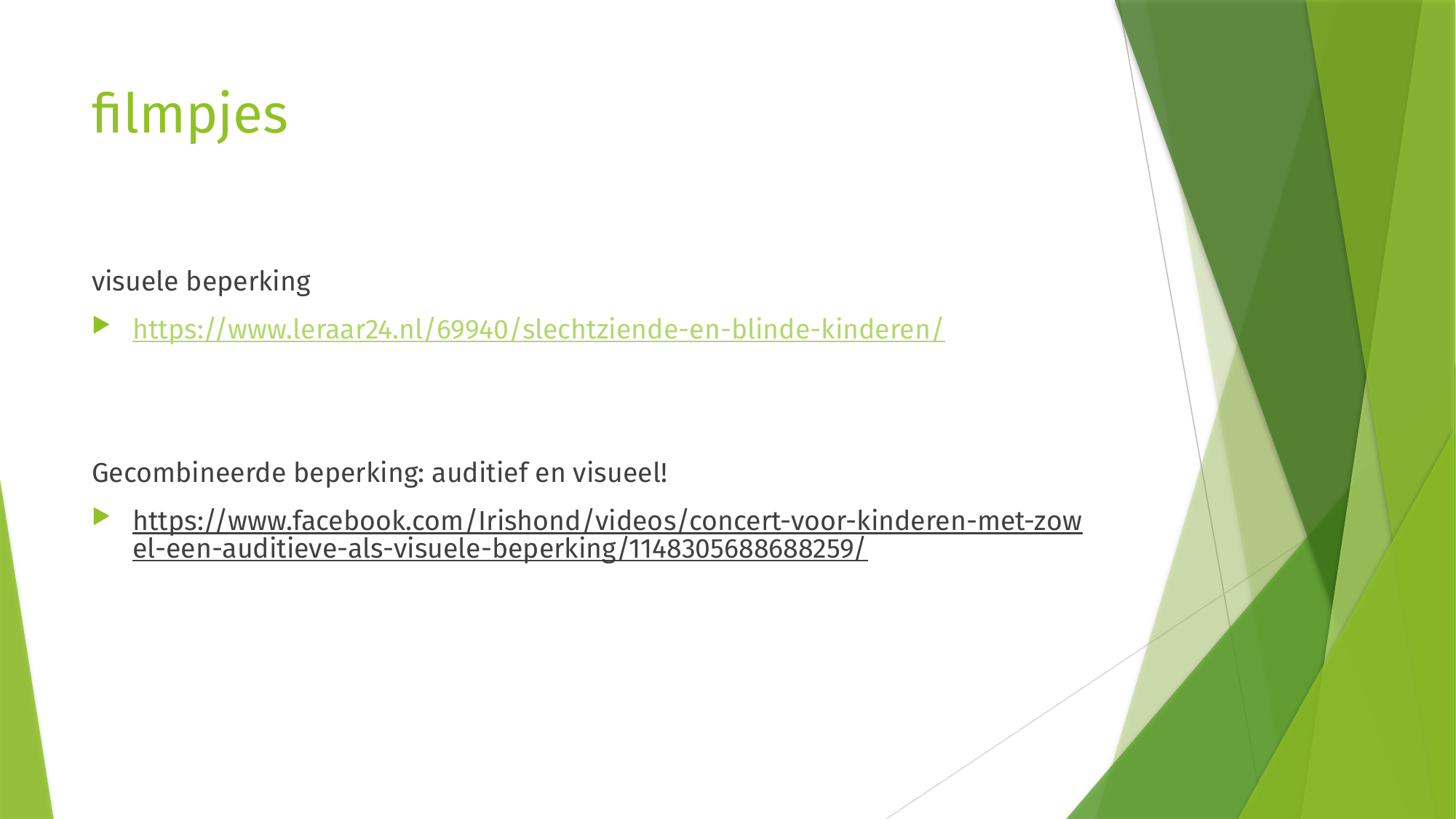

# filmpjes
visuele beperking
https://www.leraar24.nl/69940/slechtziende-en-blinde-kinderen/

Gecombineerde beperking: auditief en visueel!
https://www.facebook.com/Irishond/videos/concert-voor-kinderen-met-zowel-een-auditieve-als-visuele-beperking/1148305688688259/